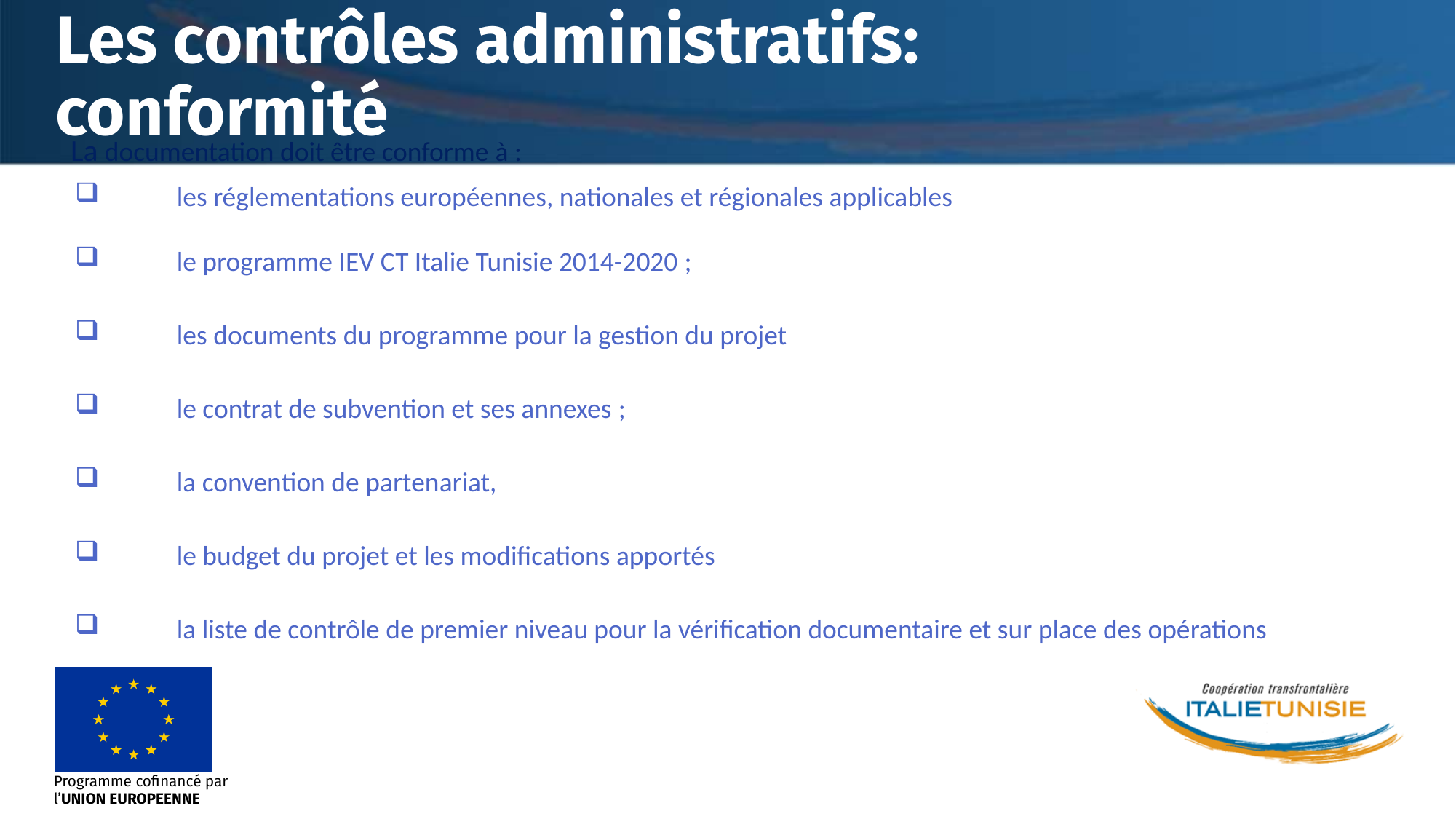

# Les contrôles administratifs: conformité
La documentation doit être conforme à :
les réglementations européennes, nationales et régionales applicables
le programme IEV CT Italie Tunisie 2014-2020 ;
les documents du programme pour la gestion du projet
le contrat de subvention et ses annexes ;
la convention de partenariat,
le budget du projet et les modifications apportés
la liste de contrôle de premier niveau pour la vérification documentaire et sur place des opérations